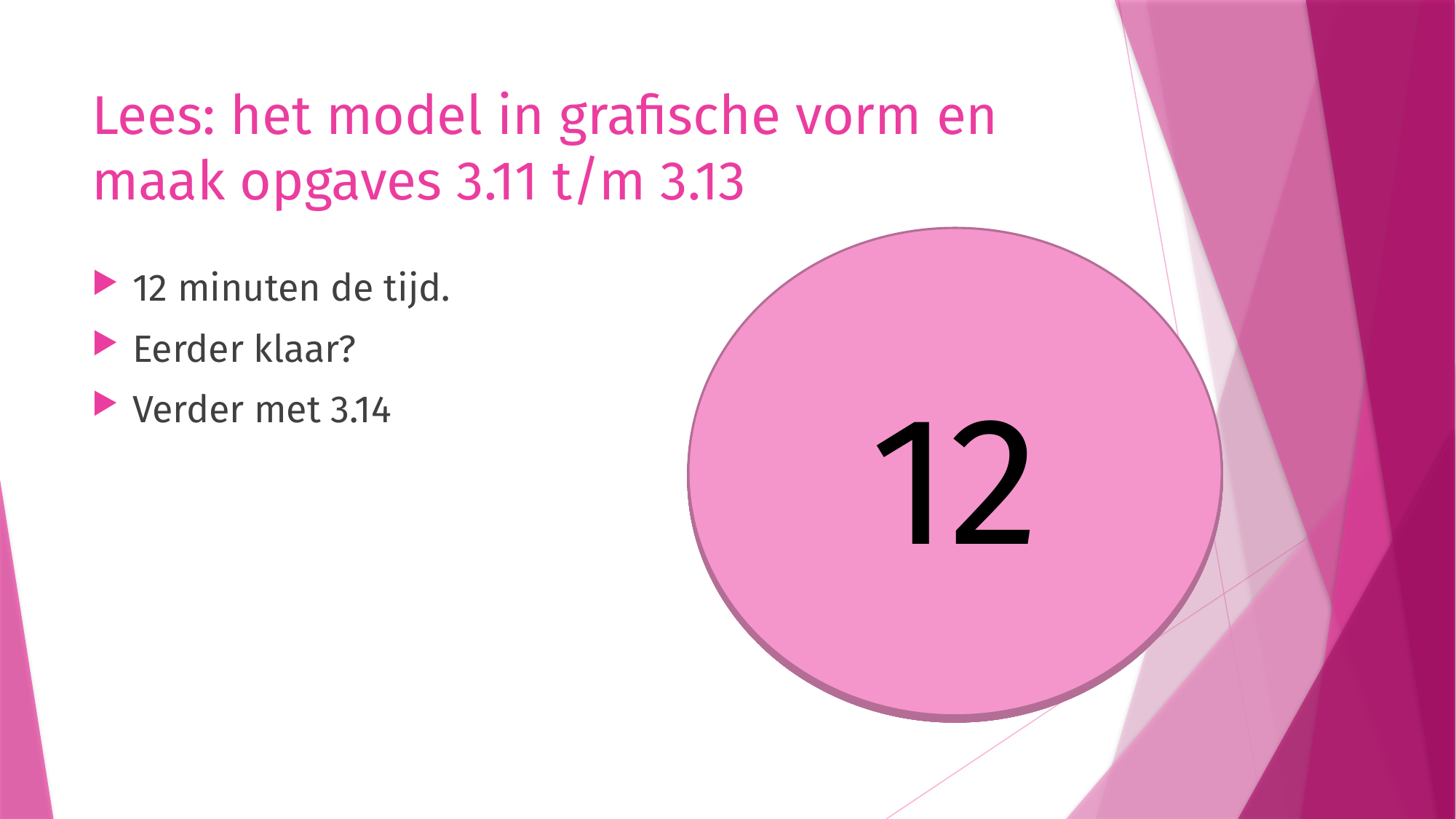

# Lees: het model in grafische vorm en maak opgaves 3.11 t/m 3.13
12
11
10
9
8
5
6
7
4
3
1
2
12 minuten de tijd.
Eerder klaar?
Verder met 3.14